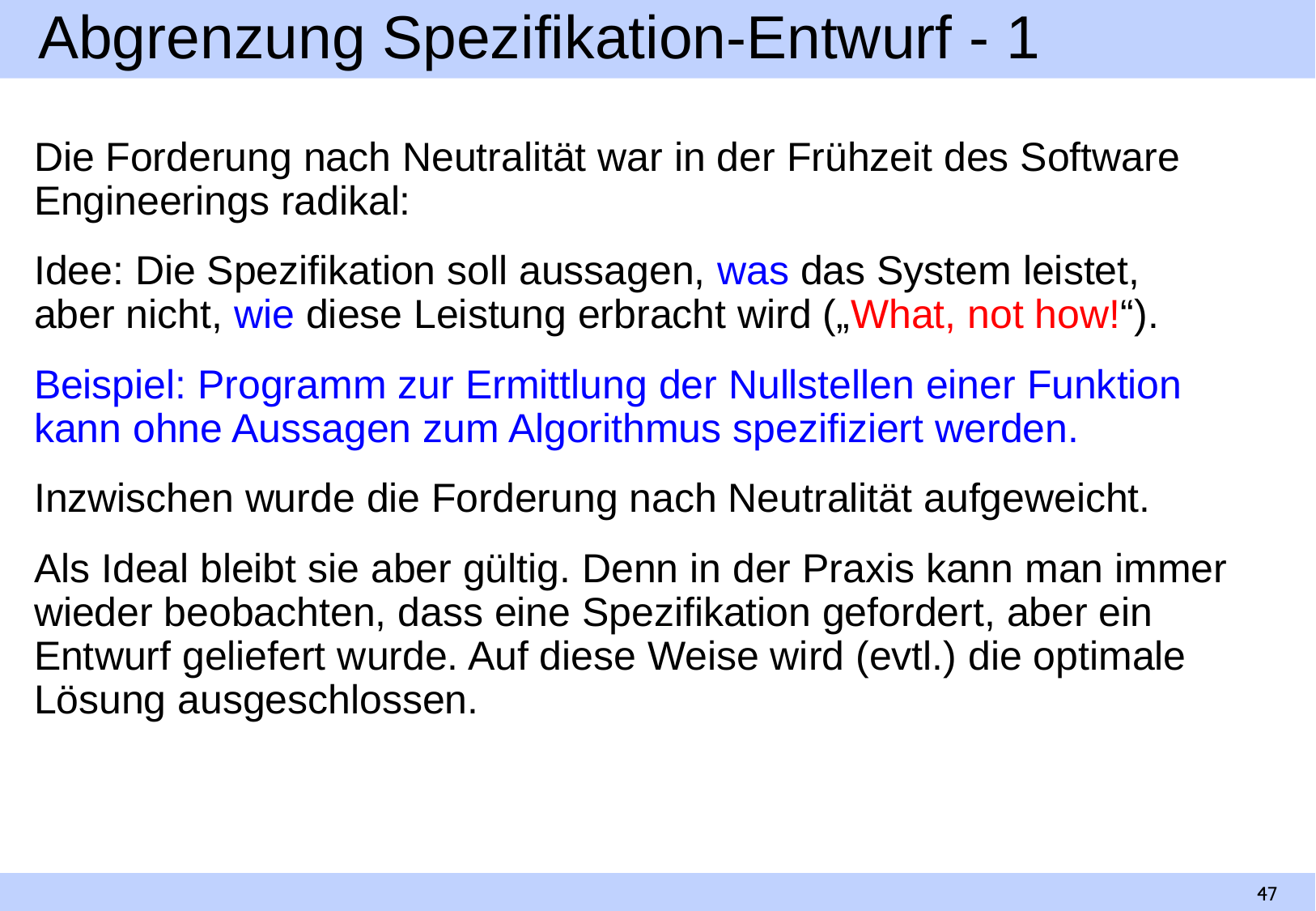

# Abgrenzung Spezifikation-Entwurf - 1
Die Forderung nach Neutralität war in der Frühzeit des Software Engineerings radikal:
Idee: Die Spezifikation soll aussagen, was das System leistet,
aber nicht, wie diese Leistung erbracht wird („What, not how!“).
Beispiel: Programm zur Ermittlung der Nullstellen einer Funktion kann ohne Aussagen zum Algorithmus spezifiziert werden.
Inzwischen wurde die Forderung nach Neutralität aufgeweicht.
Als Ideal bleibt sie aber gültig. Denn in der Praxis kann man immer wieder beobachten, dass eine Spezifikation gefordert, aber ein Entwurf geliefert wurde. Auf diese Weise wird (evtl.) die optimale Lösung ausgeschlossen.

47